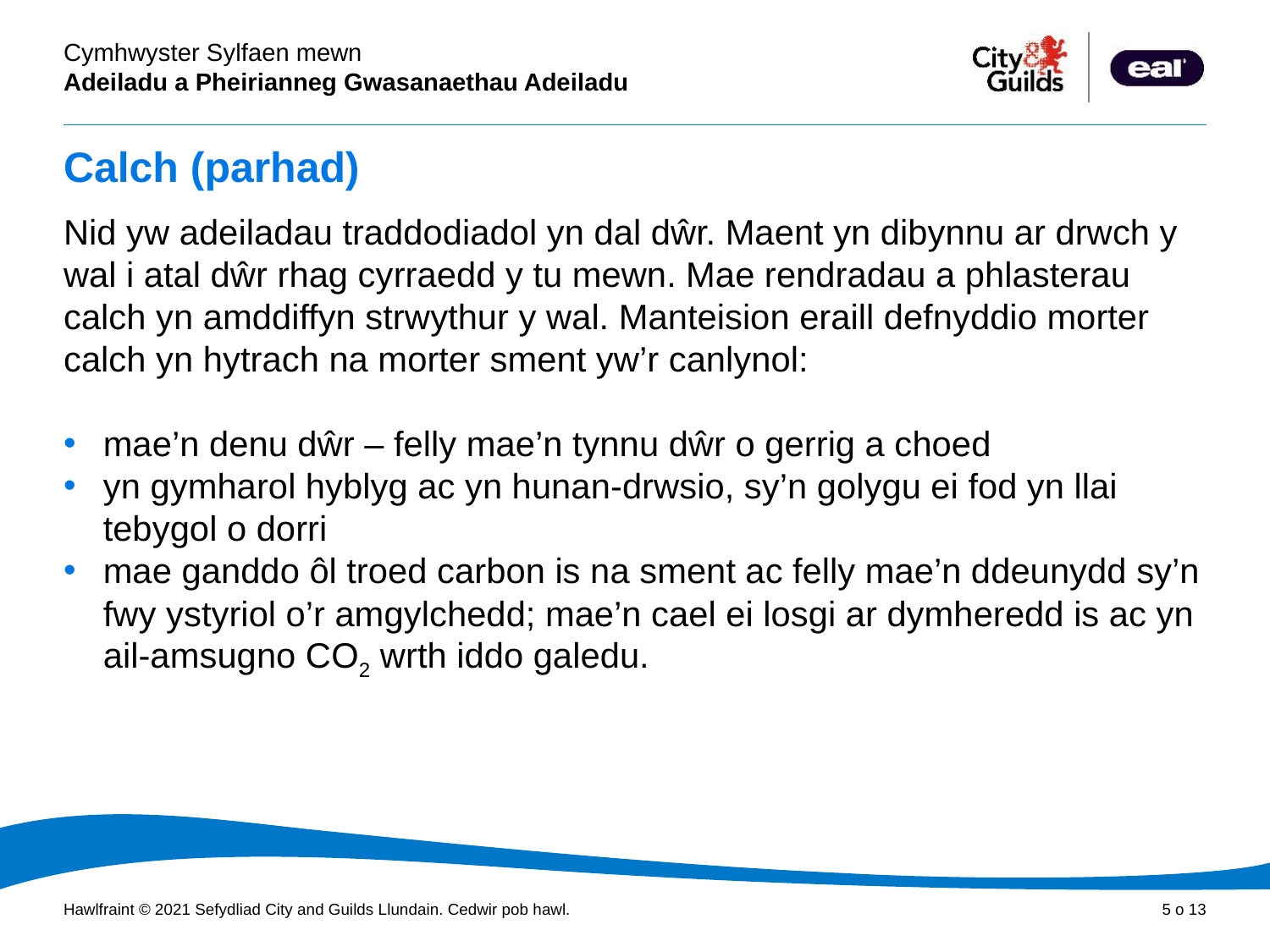

# Calch (parhad)
Nid yw adeiladau traddodiadol yn dal dŵr. Maent yn dibynnu ar drwch y wal i atal dŵr rhag cyrraedd y tu mewn. Mae rendradau a phlasterau calch yn amddiffyn strwythur y wal. Manteision eraill defnyddio morter calch yn hytrach na morter sment yw’r canlynol:

mae’n denu dŵr – felly mae’n tynnu dŵr o gerrig a choed
yn gymharol hyblyg ac yn hunan-drwsio, sy’n golygu ei fod yn llai tebygol o dorri
mae ganddo ôl troed carbon is na sment ac felly mae’n ddeunydd sy’n fwy ystyriol o’r amgylchedd; mae’n cael ei losgi ar dymheredd is ac yn ail-amsugno CO2 wrth iddo galedu.